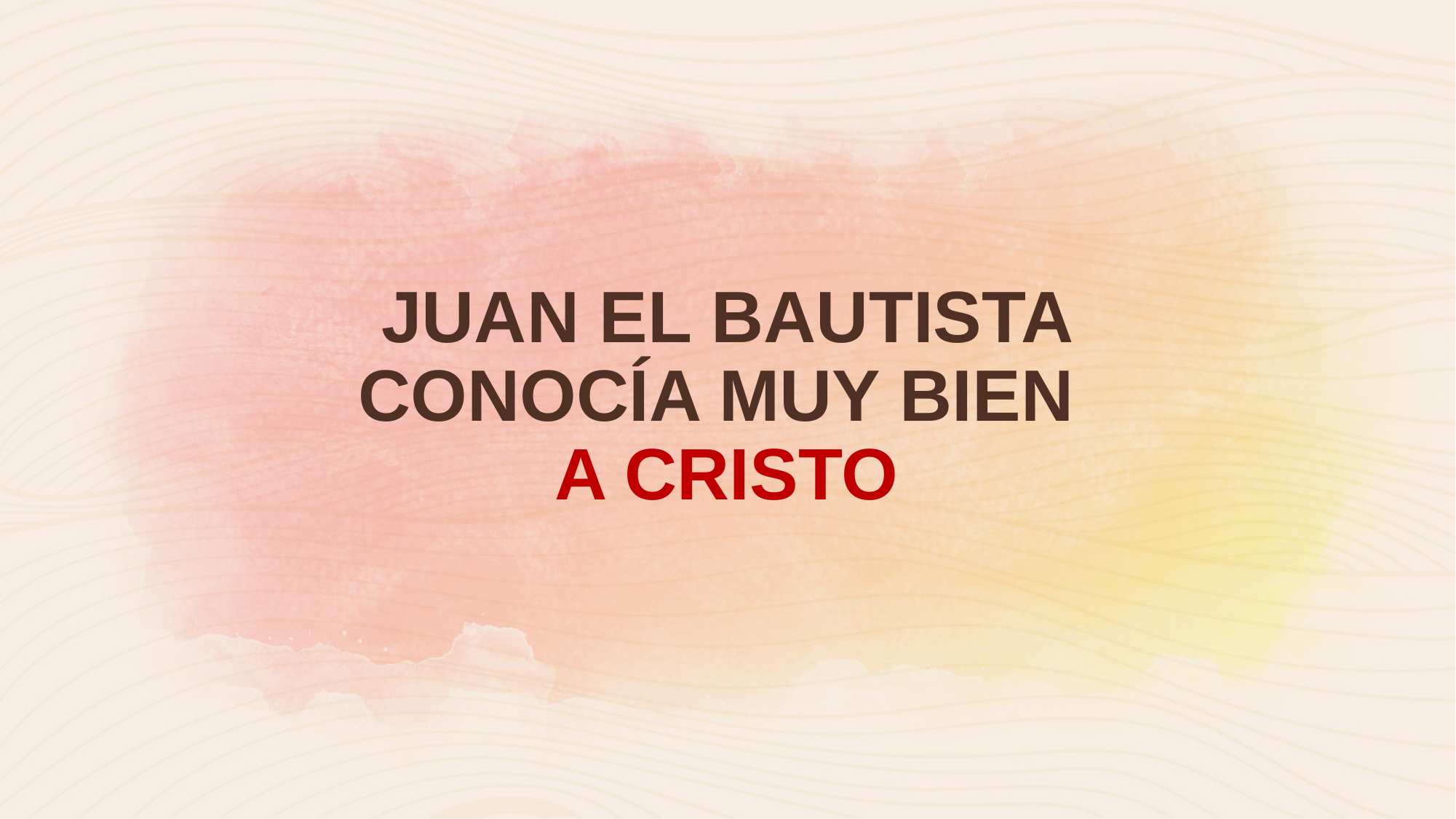

JUAN EL BAUTISTA CONOCÍA MUY BIEN
A CRISTO